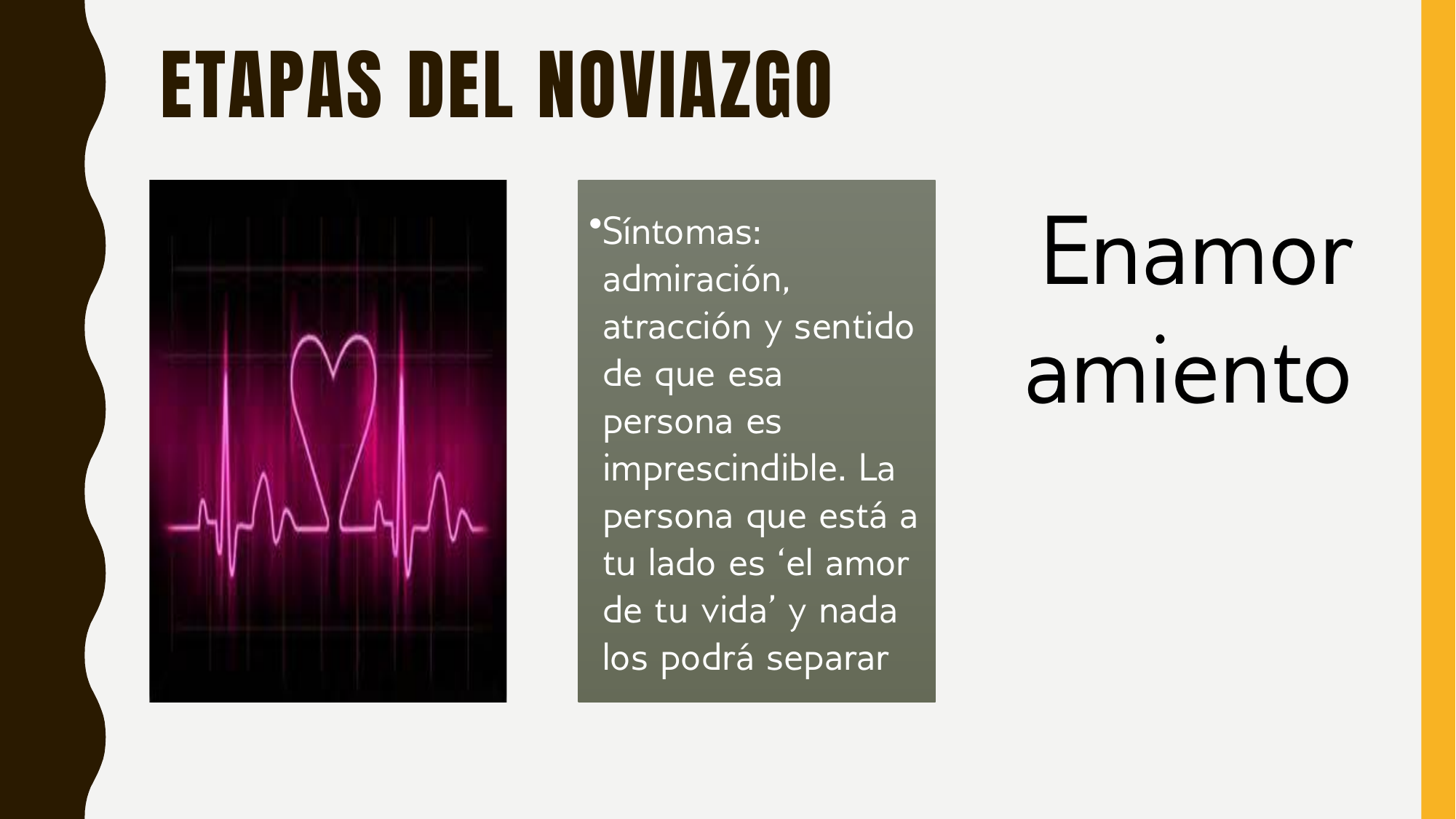

# Etapas del noviazgo
Enamoramiento
Síntomas: admiración, atracción y sentido de que esa persona es imprescindible. La persona que está a tu lado es ‘el amor de tu vida’ y nada los podrá separar